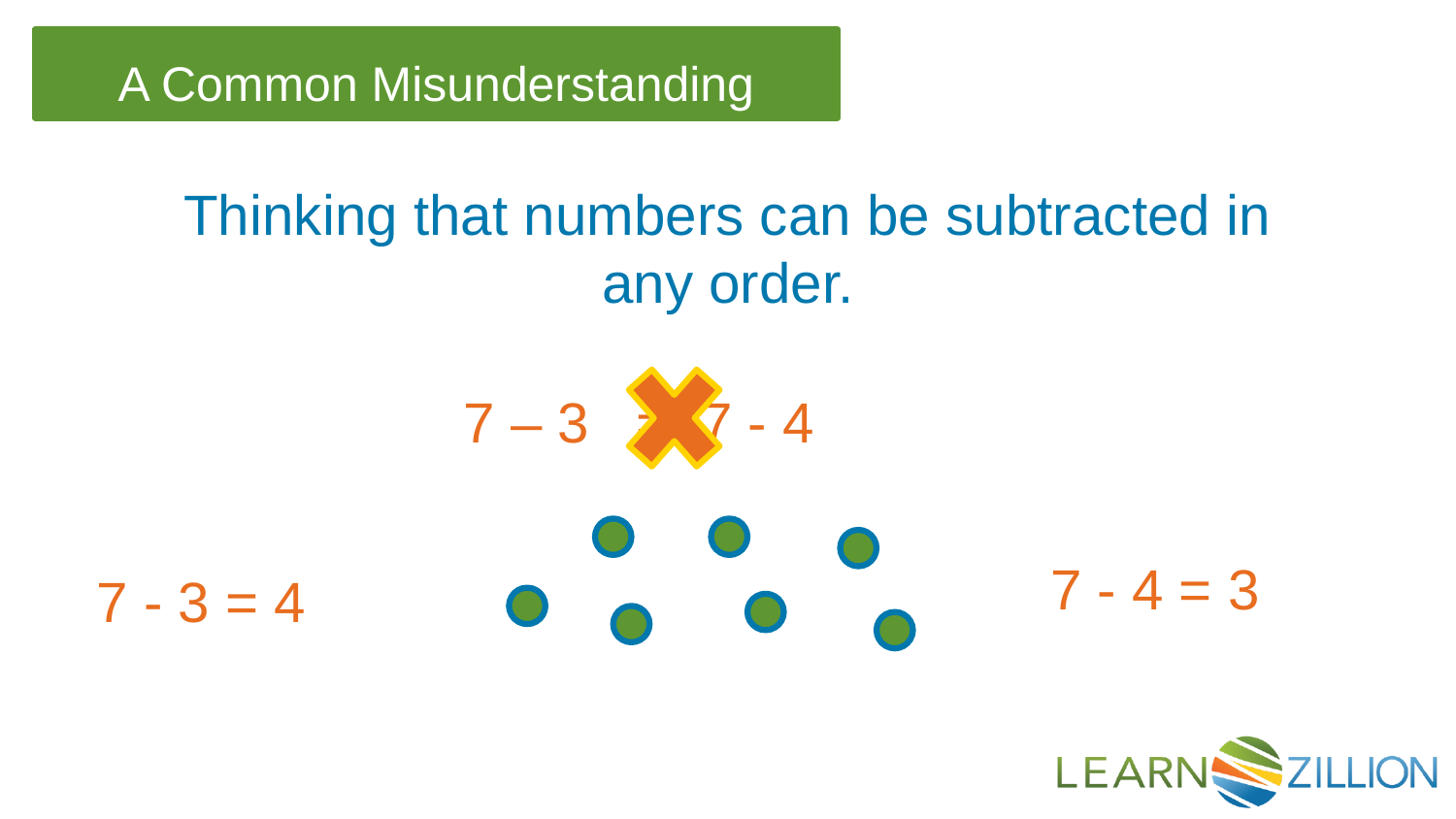

Thinking that numbers can be subtracted in any order.

7 – 3   =  7 - 4

7 - 4 = 3
7 - 3 = 4